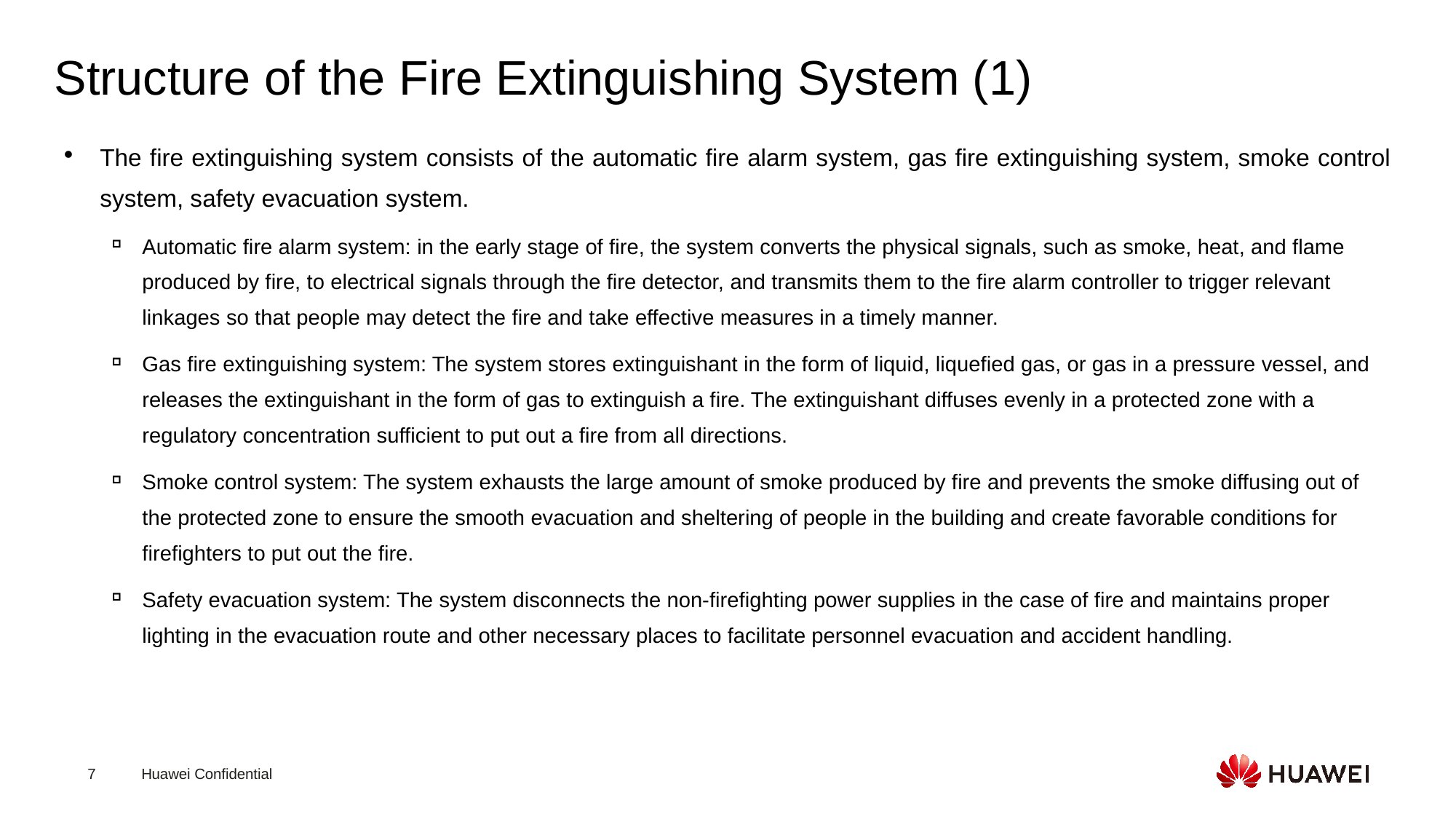

# Structure of the Fire Extinguishing System (1)
The fire extinguishing system consists of the automatic fire alarm system, gas fire extinguishing system, smoke control system, safety evacuation system.
Automatic fire alarm system: in the early stage of fire, the system converts the physical signals, such as smoke, heat, and flame produced by fire, to electrical signals through the fire detector, and transmits them to the fire alarm controller to trigger relevant linkages so that people may detect the fire and take effective measures in a timely manner.
Gas fire extinguishing system: The system stores extinguishant in the form of liquid, liquefied gas, or gas in a pressure vessel, and releases the extinguishant in the form of gas to extinguish a fire. The extinguishant diffuses evenly in a protected zone with a regulatory concentration sufficient to put out a fire from all directions.
Smoke control system: The system exhausts the large amount of smoke produced by fire and prevents the smoke diffusing out of the protected zone to ensure the smooth evacuation and sheltering of people in the building and create favorable conditions for firefighters to put out the fire.
Safety evacuation system: The system disconnects the non-firefighting power supplies in the case of fire and maintains proper lighting in the evacuation route and other necessary places to facilitate personnel evacuation and accident handling.